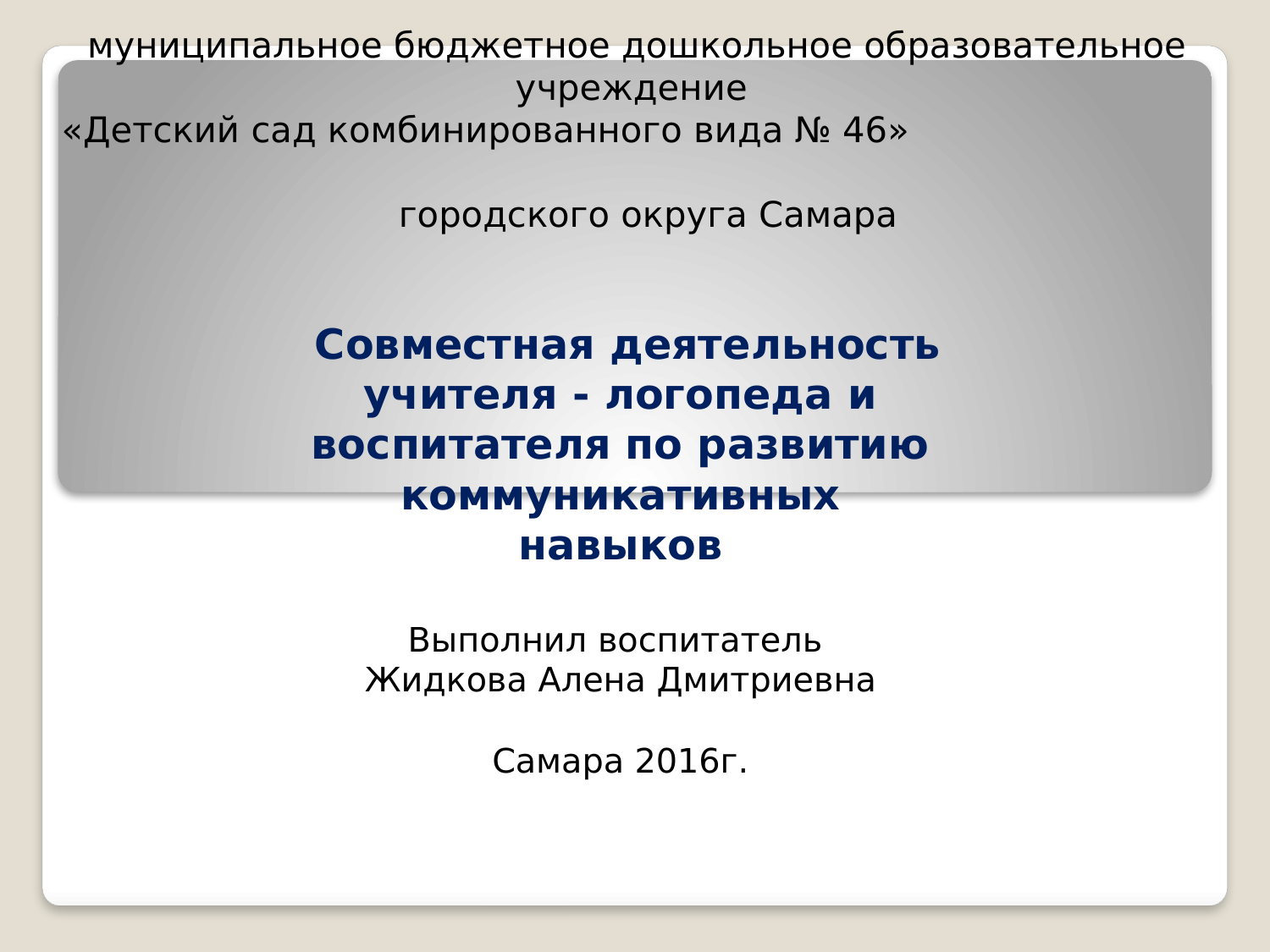

# муниципальное бюджетное дошкольное образовательное учреждение «Детский сад комбинированного вида № 46» городского округа Самара
 Совместная деятельность учителя - логопеда и воспитателя по развитию коммуникативных навыков

Выполнил воспитатель
Жидкова Алена Дмитриевна

Самара 2016г.